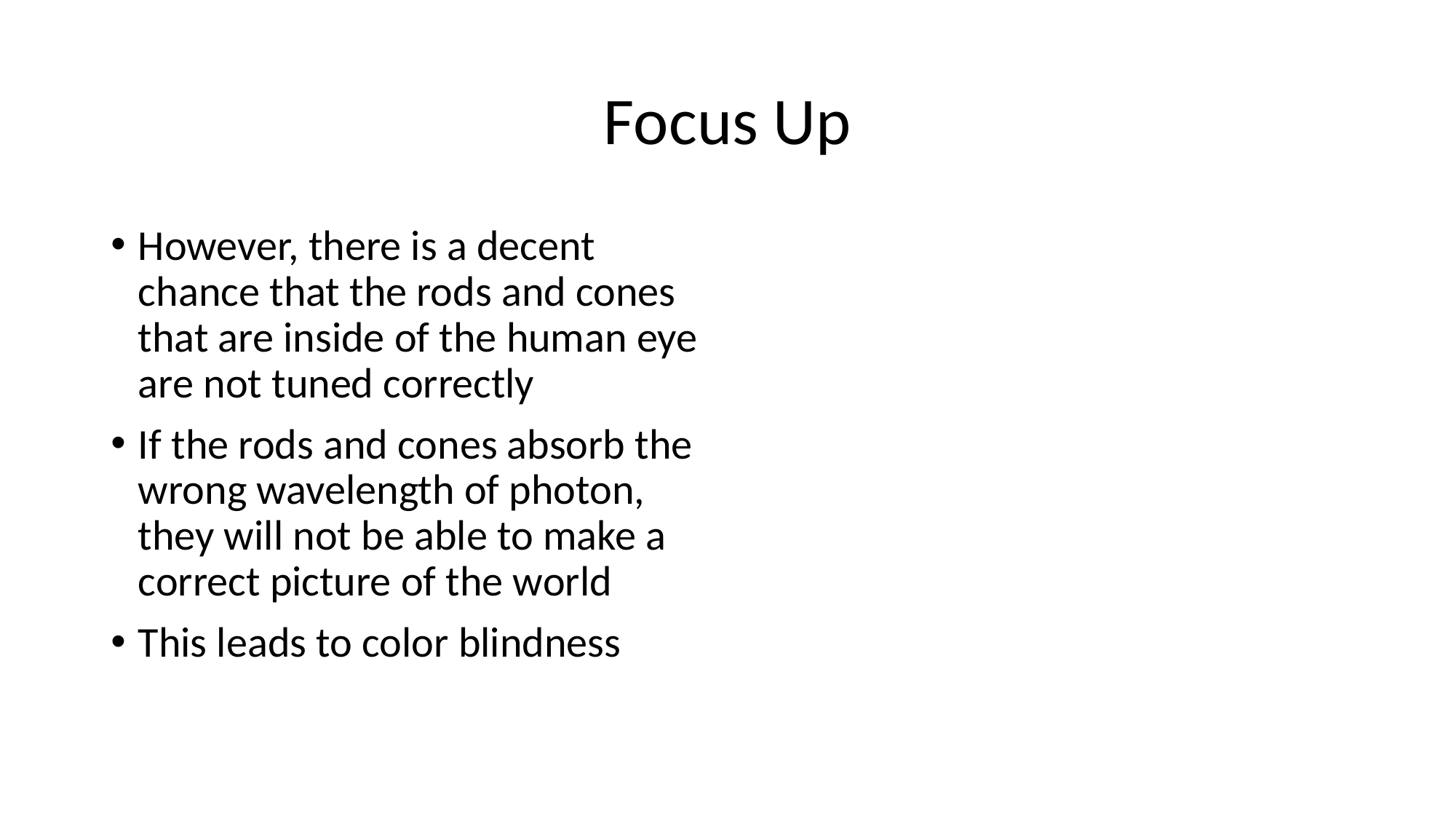

# Focus Up
However, there is a decent chance that the rods and cones that are inside of the human eye are not tuned correctly
If the rods and cones absorb the wrong wavelength of photon, they will not be able to make a correct picture of the world
This leads to color blindness